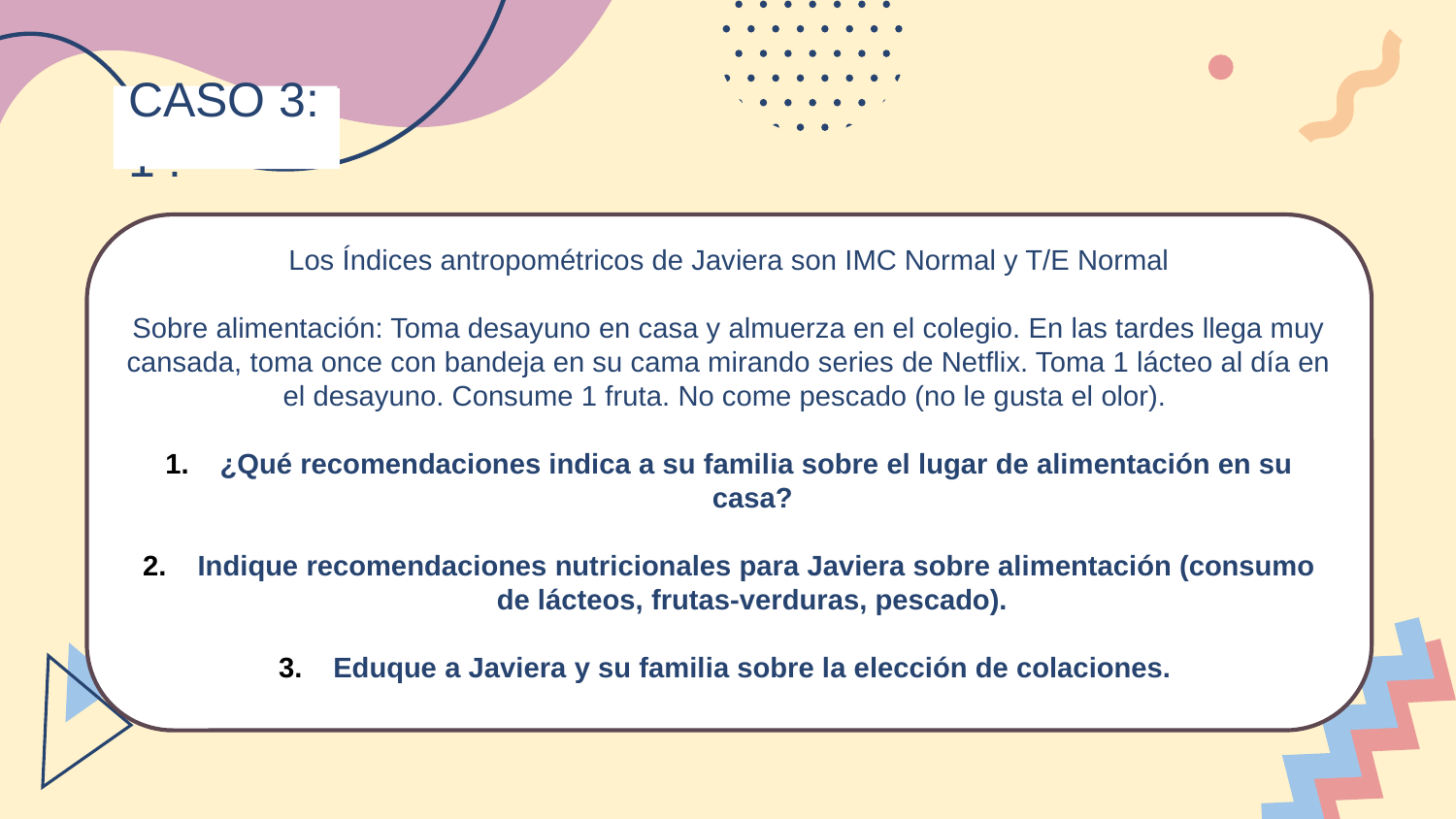

CASO 3:
CASO 1 :

Los Índices antropométricos de Javiera son IMC Normal y T/E Normal

Sobre alimentación: Toma desayuno en casa y almuerza en el colegio. En las tardes llega muy cansada, toma once con bandeja en su cama mirando series de Netflix. Toma 1 lácteo al día en el desayuno. Consume 1 fruta. No come pescado (no le gusta el olor).

¿Qué recomendaciones indica a su familia sobre el lugar de alimentación en su casa?

Indique recomendaciones nutricionales para Javiera sobre alimentación (consumo de lácteos, frutas-verduras, pescado).

Eduque a Javiera y su familia sobre la elección de colaciones.